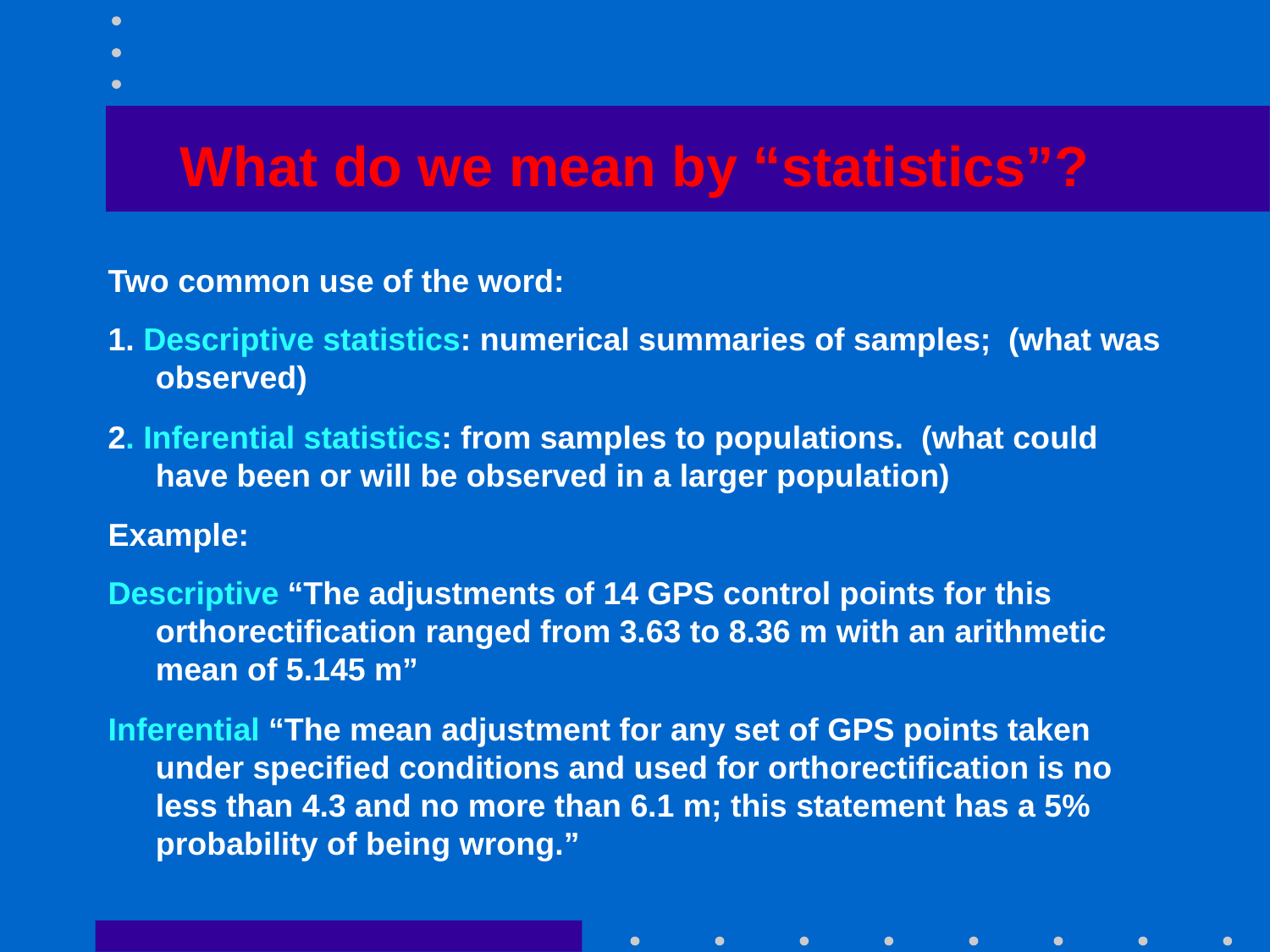

# What do we mean by “statistics”?
Two common use of the word:
1. Descriptive statistics: numerical summaries of samples;  (what was observed)
2. Inferential statistics: from samples to populations.  (what could have been or will be observed in a larger population)
Example:
Descriptive “The adjustments of 14 GPS control points for this orthorectification ranged from 3.63 to 8.36 m with an arithmetic mean of 5.145 m”
Inferential “The mean adjustment for any set of GPS points taken under specified conditions and used for orthorectification is no less than 4.3 and no more than 6.1 m; this statement has a 5% probability of being wrong.”